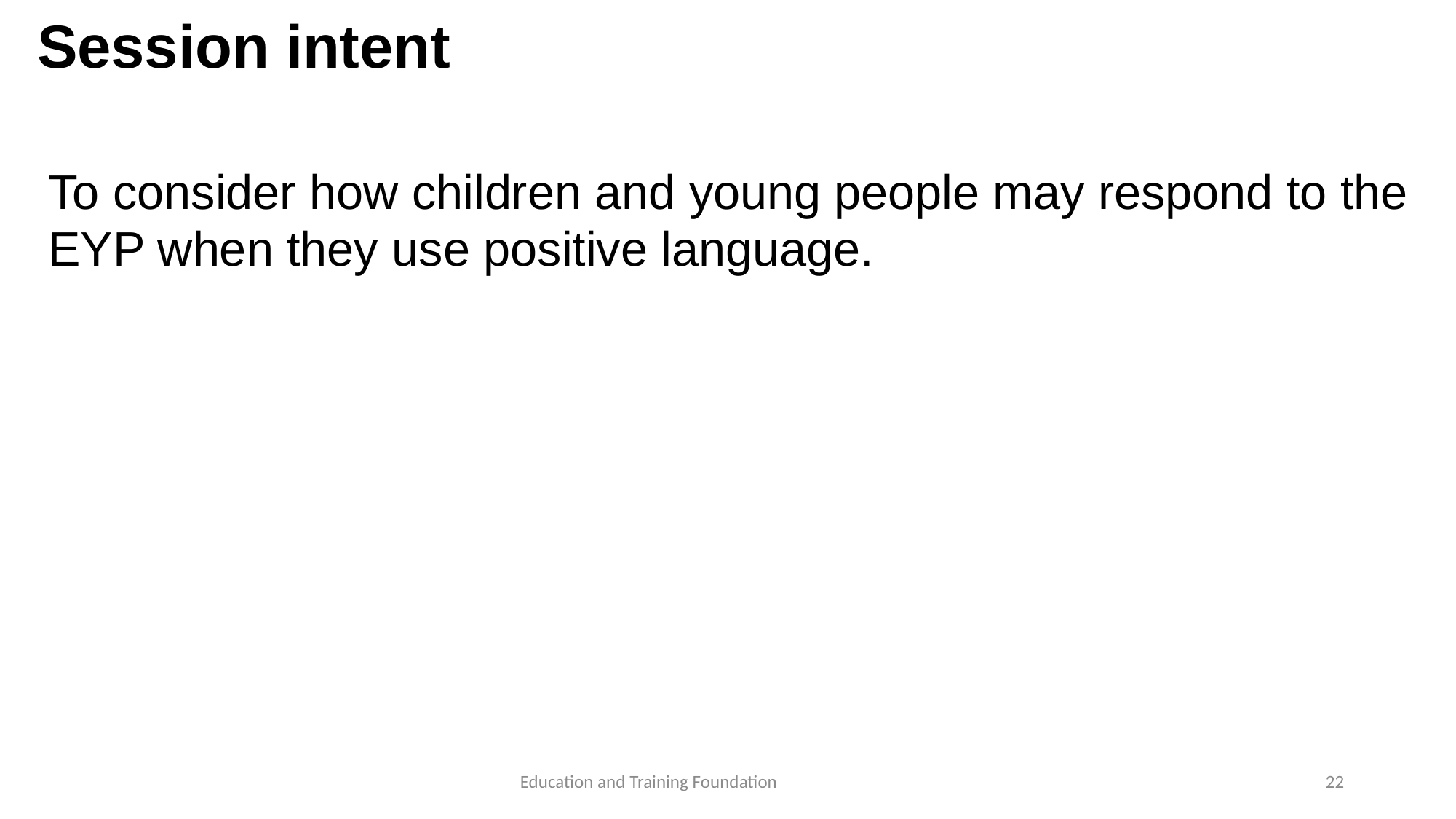

# Session intent
To consider how children and young people may respond to the EYP when they use positive language.
22
Education and Training Foundation